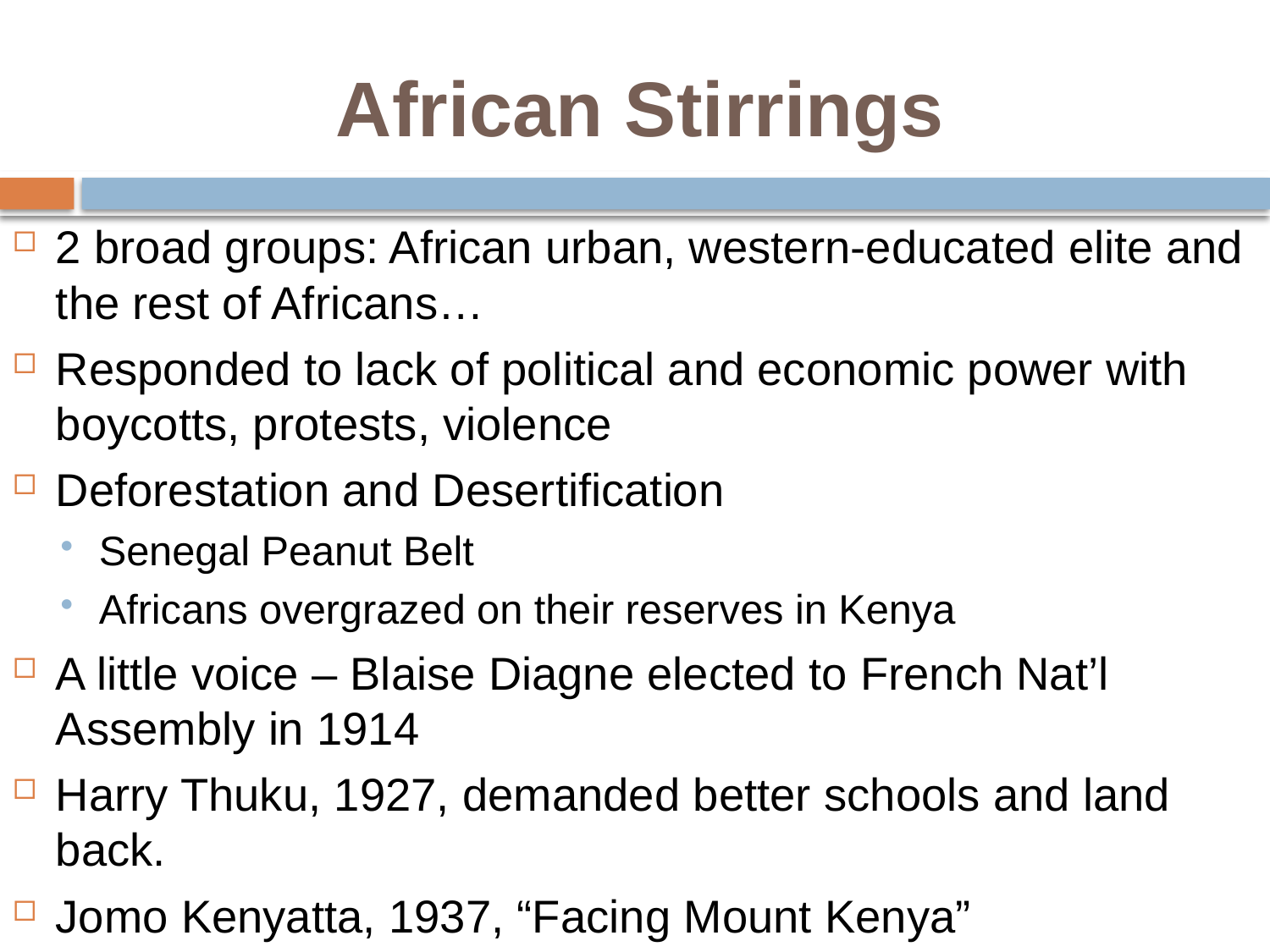

# African Stirrings
2 broad groups: African urban, western-educated elite and the rest of Africans…
Responded to lack of political and economic power with boycotts, protests, violence
Deforestation and Desertification
Senegal Peanut Belt
Africans overgrazed on their reserves in Kenya
A little voice – Blaise Diagne elected to French Nat’l Assembly in 1914
Harry Thuku, 1927, demanded better schools and land back.
Jomo Kenyatta, 1937, “Facing Mount Kenya”